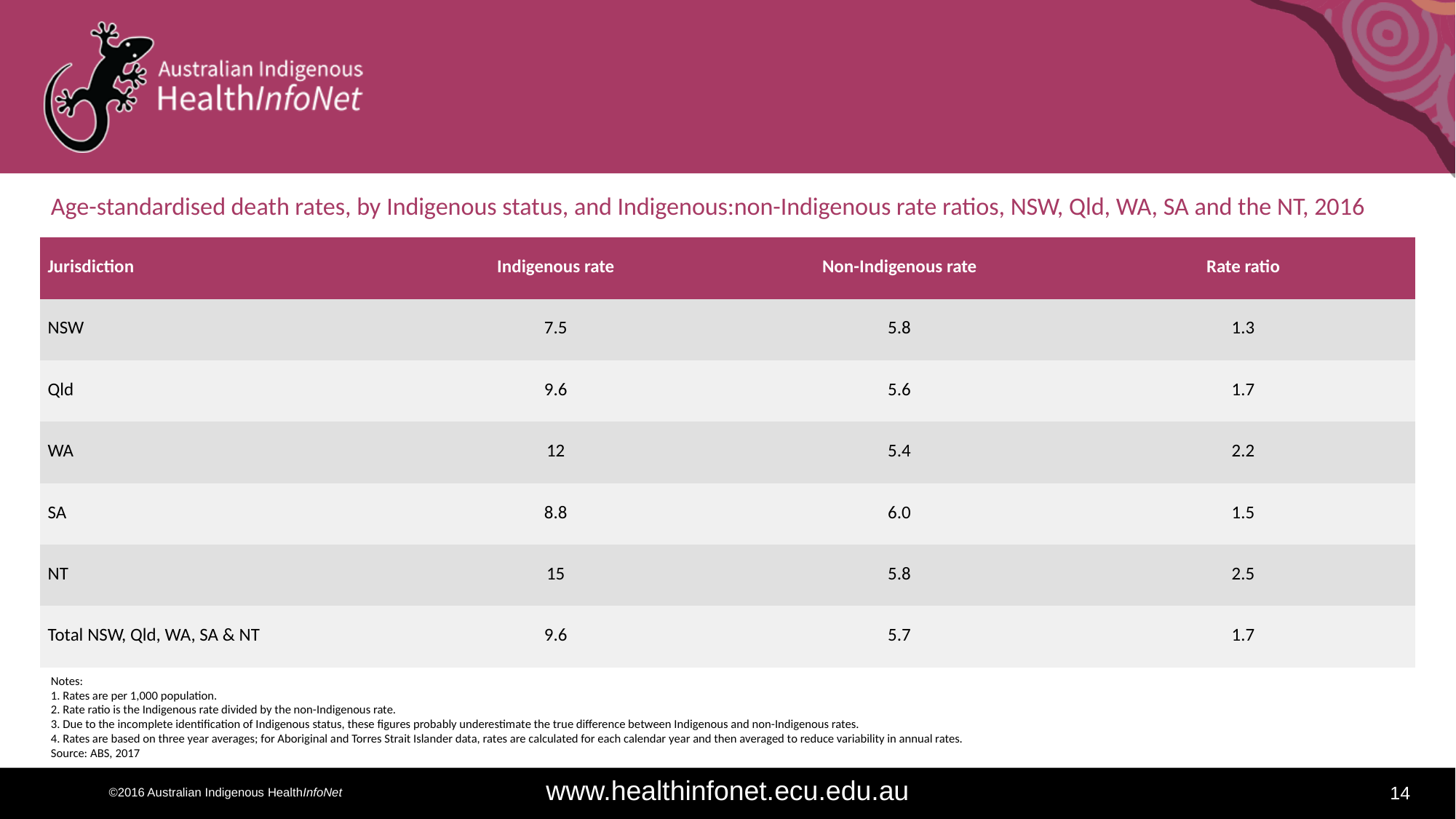

# Age-standardised death rates, by Indigenous status, and Indigenous:non-Indigenous rate ratios, NSW, Qld, WA, SA and the NT, 2016
| Jurisdiction | Indigenous rate | Non-Indigenous rate | Rate ratio |
| --- | --- | --- | --- |
| NSW | 7.5 | 5.8 | 1.3 |
| Qld | 9.6 | 5.6 | 1.7 |
| WA | 12 | 5.4 | 2.2 |
| SA | 8.8 | 6.0 | 1.5 |
| NT | 15 | 5.8 | 2.5 |
| Total NSW, Qld, WA, SA & NT | 9.6 | 5.7 | 1.7 |
Notes:
1. Rates are per 1,000 population.
2. Rate ratio is the Indigenous rate divided by the non-Indigenous rate.
3. Due to the incomplete identification of Indigenous status, these figures probably underestimate the true difference between Indigenous and non-Indigenous rates.
4. Rates are based on three year averages; for Aboriginal and Torres Strait Islander data, rates are calculated for each calendar year and then averaged to reduce variability in annual rates.
Source: ABS, 2017